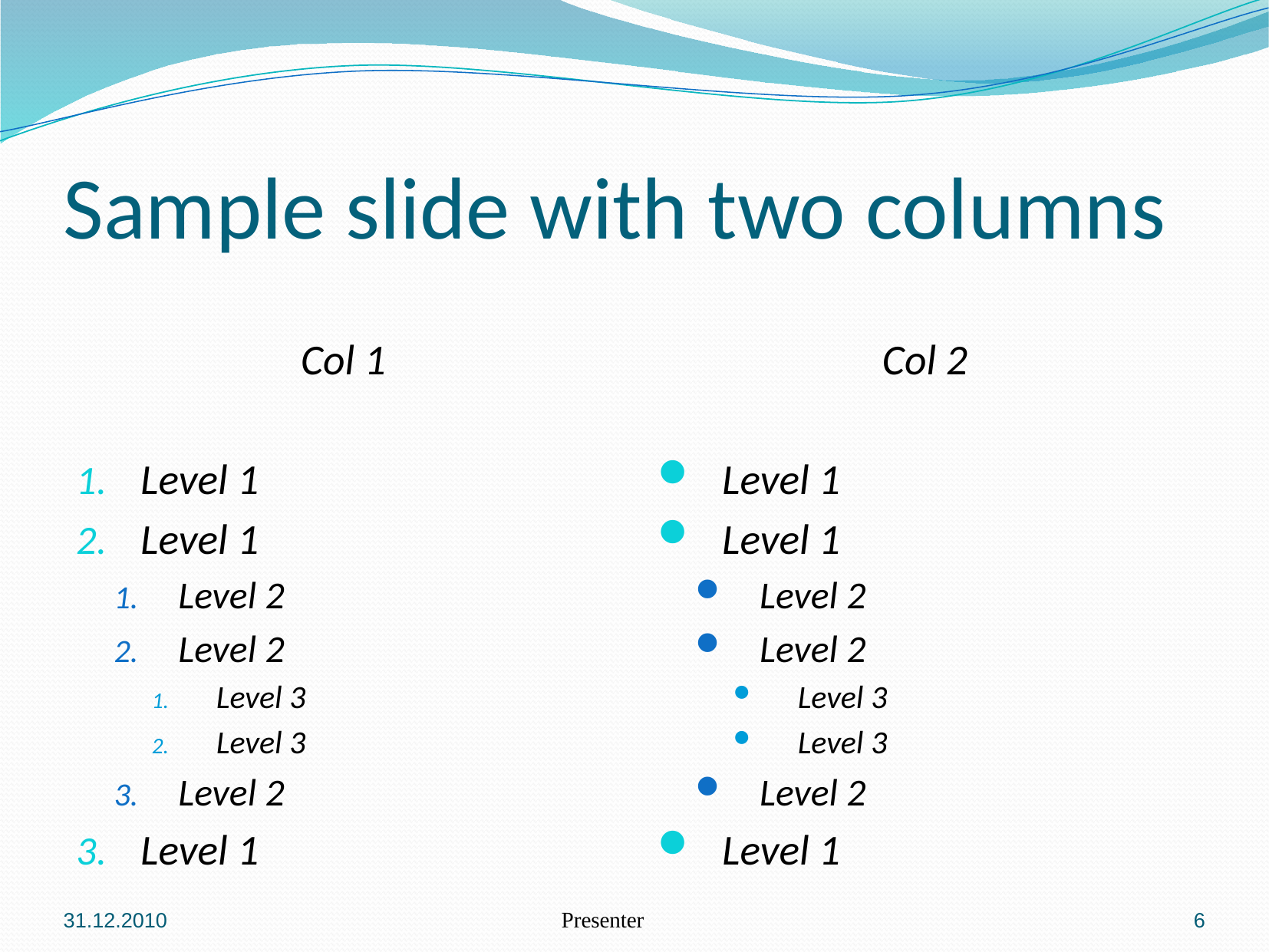

# Sample slide with two columns

Col 1

Level 1
Level 1
Level 2
Level 2
Level 3
Level 3
Level 2
Level 1

Col 2

Level 1
Level 1
Level 2
Level 2
Level 3
Level 3
Level 2
Level 1

31.12.2010
Presenter
6